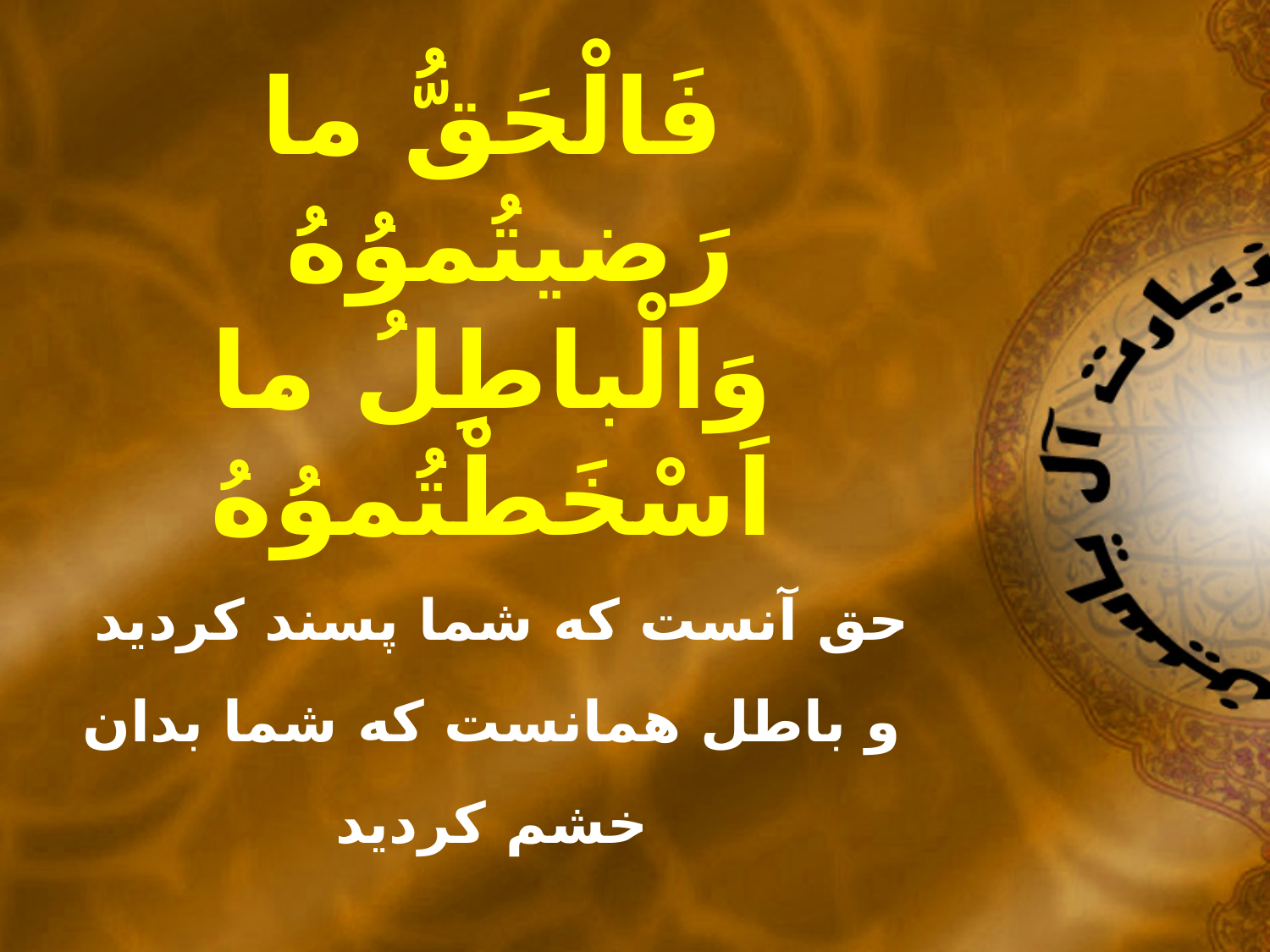

فَالْحَقُّ ما رَضيتُموُهُ
وَالْباطِلُ ما اَسْخَطْتُموُهُ
حق آنست که شما پسند کرديد
و باطل همانست که شما بدان خشم کرديد